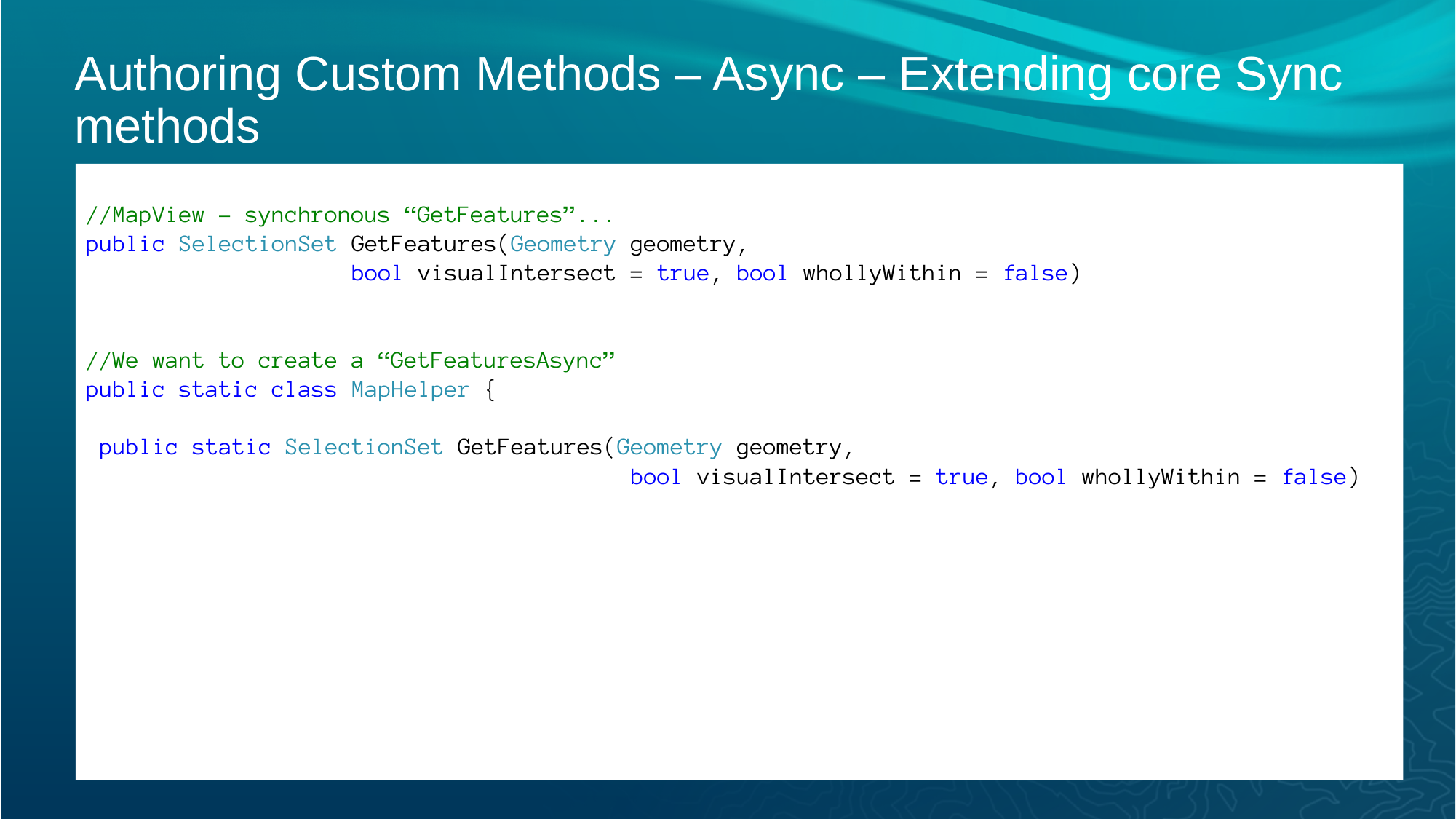

# Authoring Custom Methods – Async – Extending core Sync methods

//MapView – synchronous “GetFeatures”...
public SelectionSet GetFeatures(Geometry geometry,
                    bool visualIntersect = true, bool whollyWithin = false)

//We want to create a “GetFeaturesAsync”
public static class MapHelper {

 public static SelectionSet GetFeatures(Geometry geometry,
                                         bool visualIntersect = true, bool whollyWithin = false)